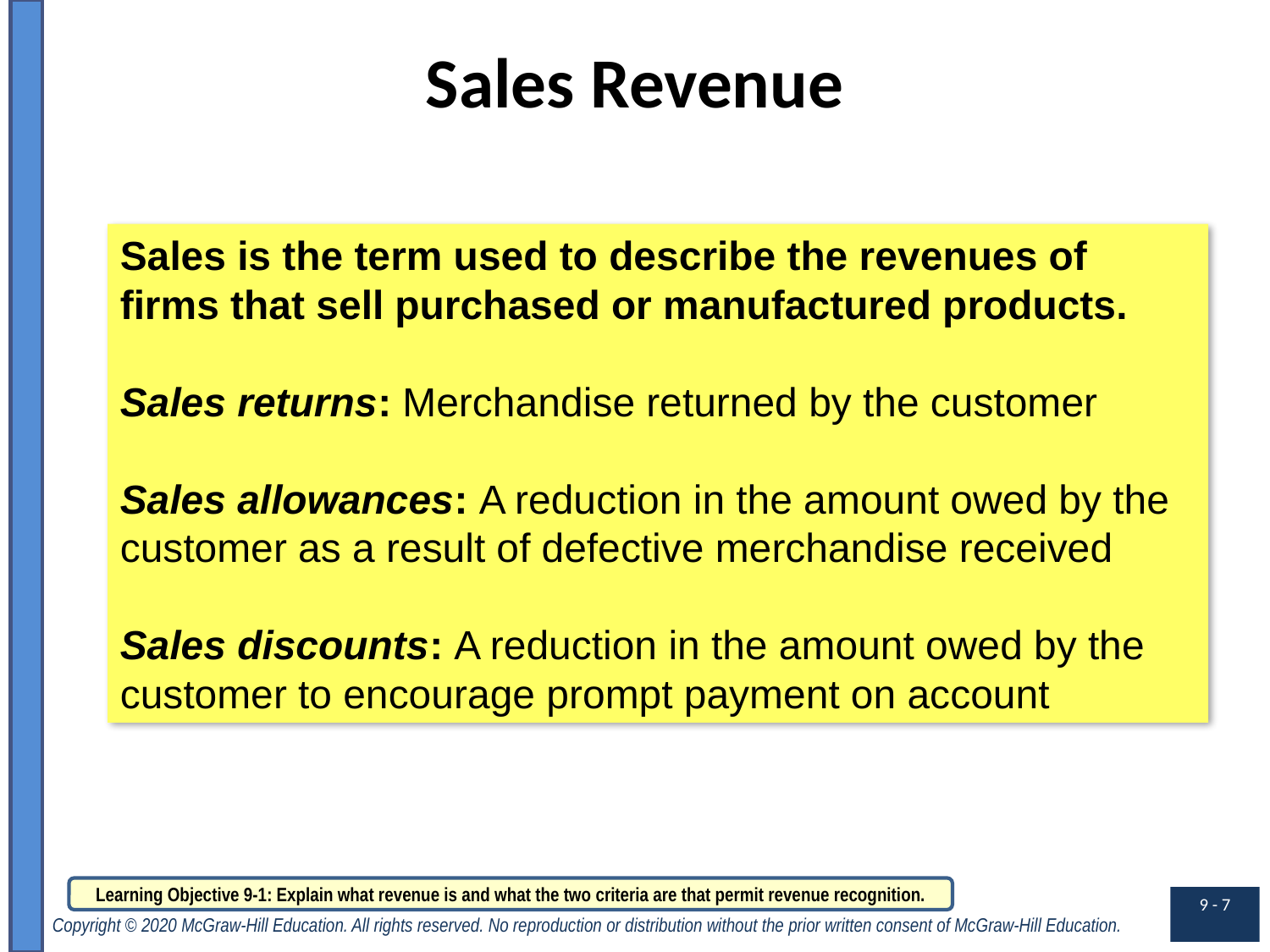

# Sales Revenue
Sales is the term used to describe the revenues of firms that sell purchased or manufactured products.

Sales returns: Merchandise returned by the customer

Sales allowances: A reduction in the amount owed by the customer as a result of defective merchandise received

Sales discounts: A reduction in the amount owed by the customer to encourage prompt payment on account
Learning Objective 9-1: Explain what revenue is and what the two criteria are that permit revenue recognition.